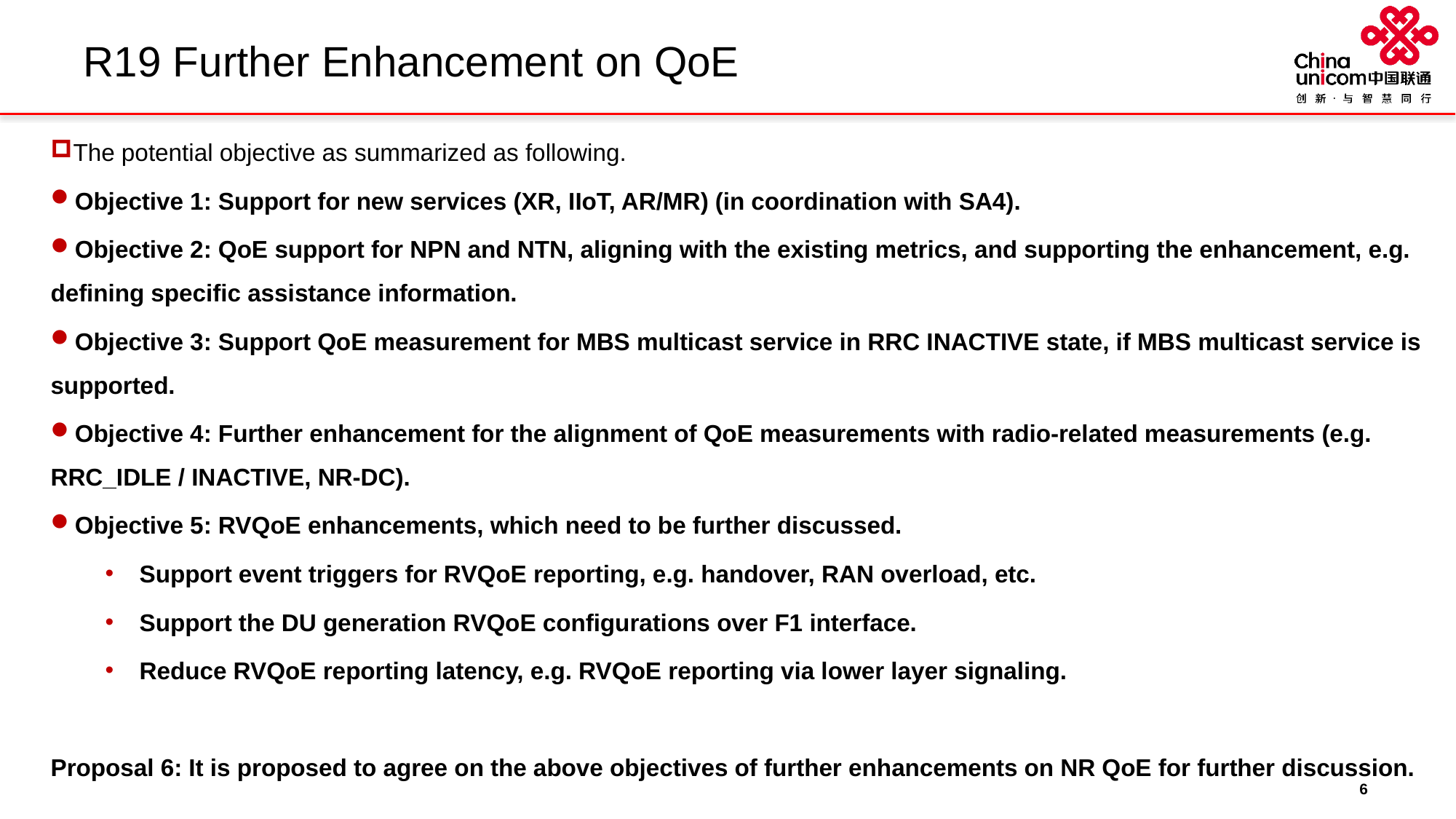

# R19 Further Enhancement on QoE
The potential objective as summarized as following.
Objective 1: Support for new services (XR, IIoT, AR/MR) (in coordination with SA4).
Objective 2: QoE support for NPN and NTN, aligning with the existing metrics, and supporting the enhancement, e.g. defining specific assistance information.
Objective 3: Support QoE measurement for MBS multicast service in RRC INACTIVE state, if MBS multicast service is supported.
Objective 4: Further enhancement for the alignment of QoE measurements with radio-related measurements (e.g. RRC_IDLE / INACTIVE, NR-DC).
Objective 5: RVQoE enhancements, which need to be further discussed.
Support event triggers for RVQoE reporting, e.g. handover, RAN overload, etc.
Support the DU generation RVQoE configurations over F1 interface.
Reduce RVQoE reporting latency, e.g. RVQoE reporting via lower layer signaling.

Proposal 6: It is proposed to agree on the above objectives of further enhancements on NR QoE for further discussion.